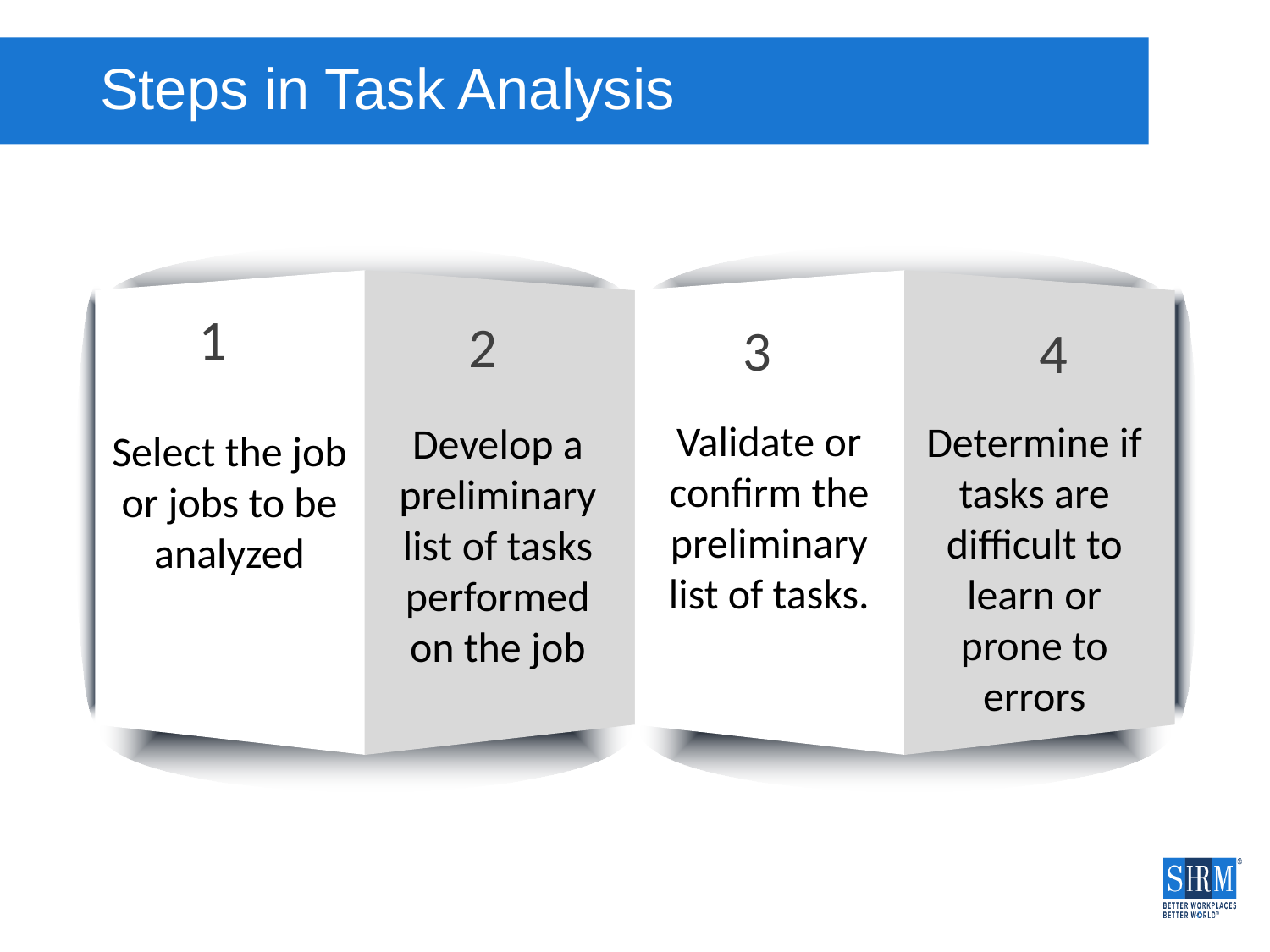

# Steps in Task Analysis

1

Select the job or jobs to be analyzed

2
3
4
Validate or confirm the preliminary list of tasks.
Determine if tasks are difficult to learn or prone to errors
Develop a preliminary list of tasks performed on the job